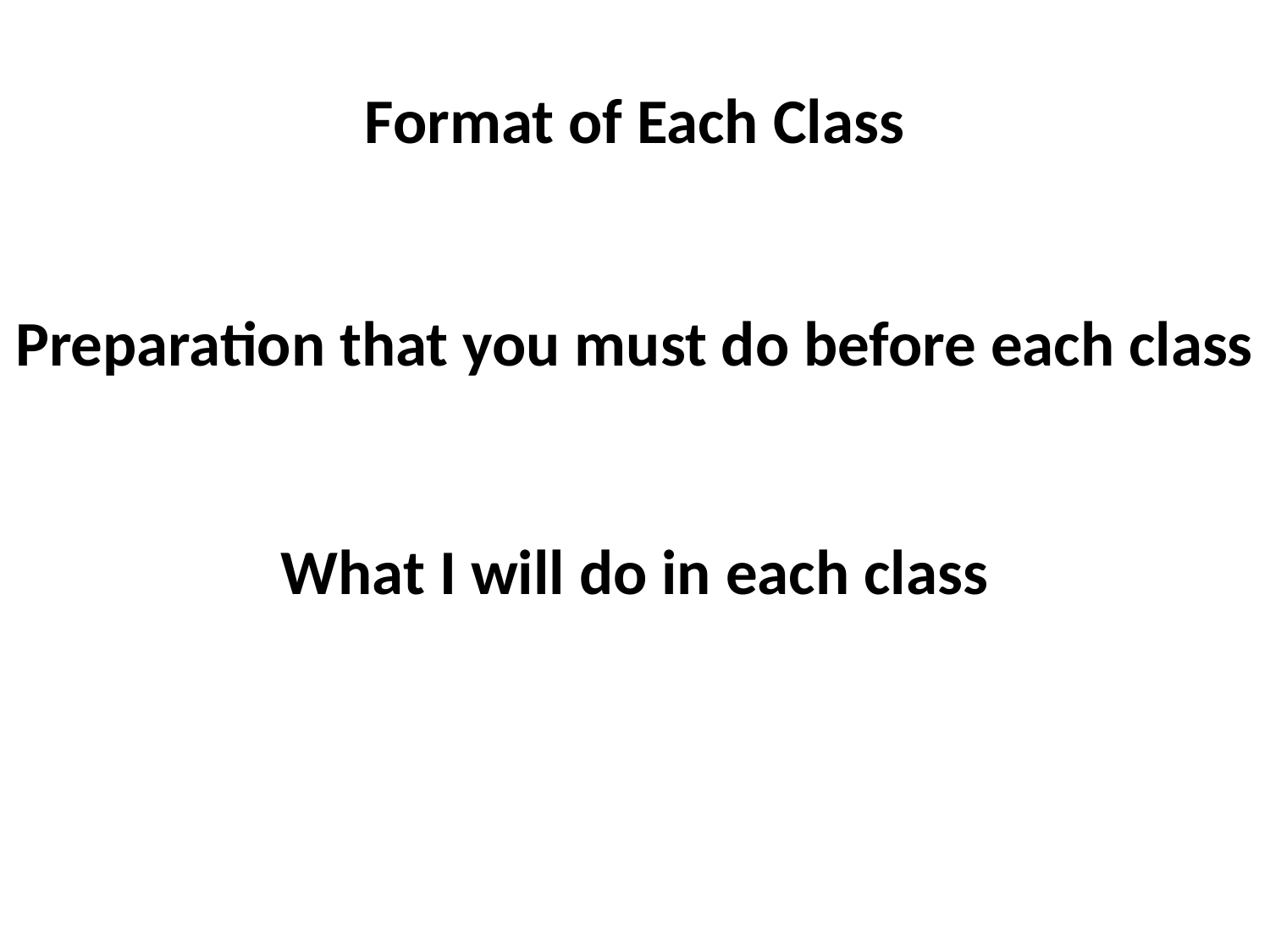

Format of Each Class
Preparation that you must do before each class

What I will do in each class